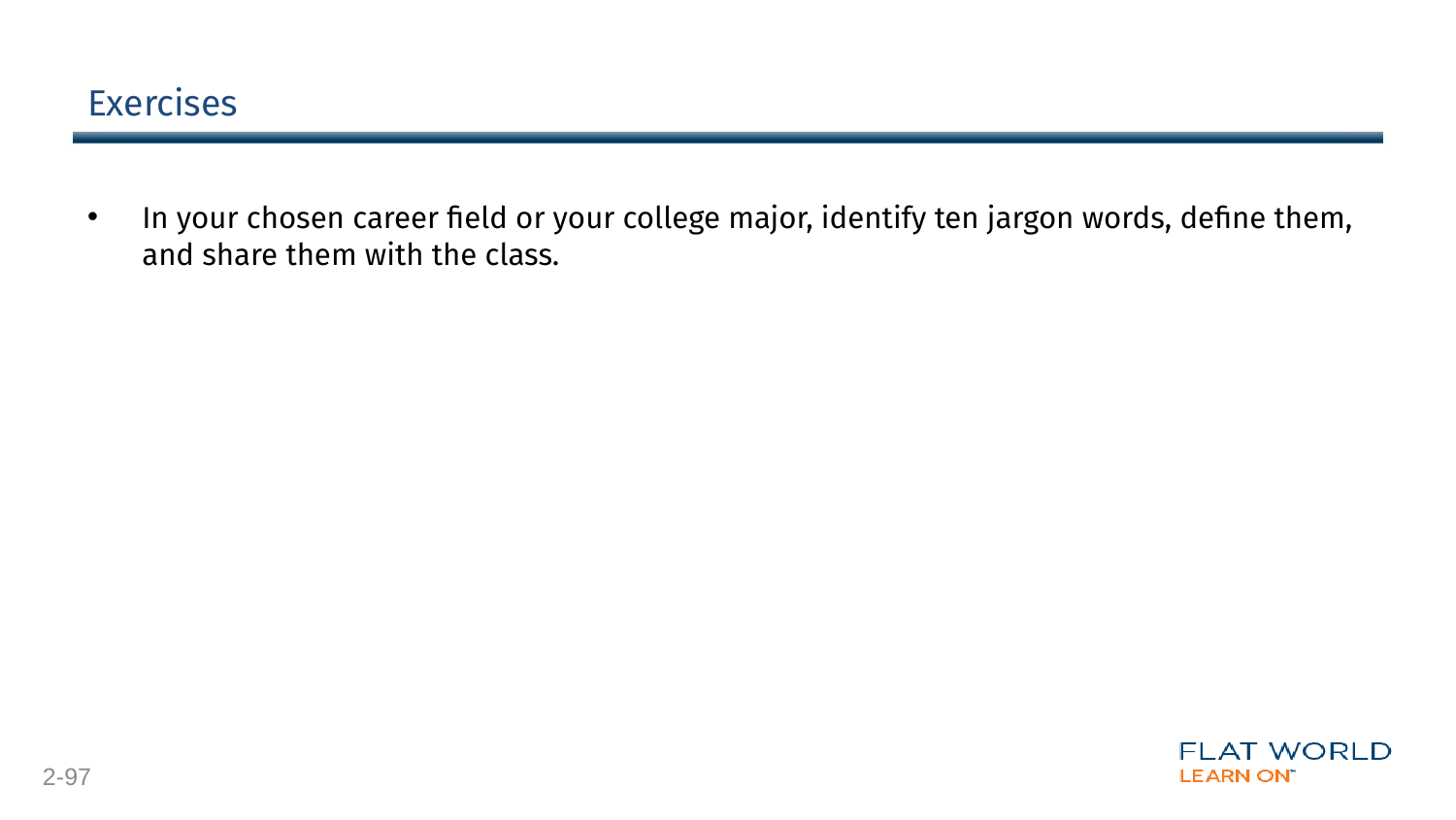

# Exercises
In your chosen career field or your college major, identify ten jargon words, define them, and share them with the class.

2-97